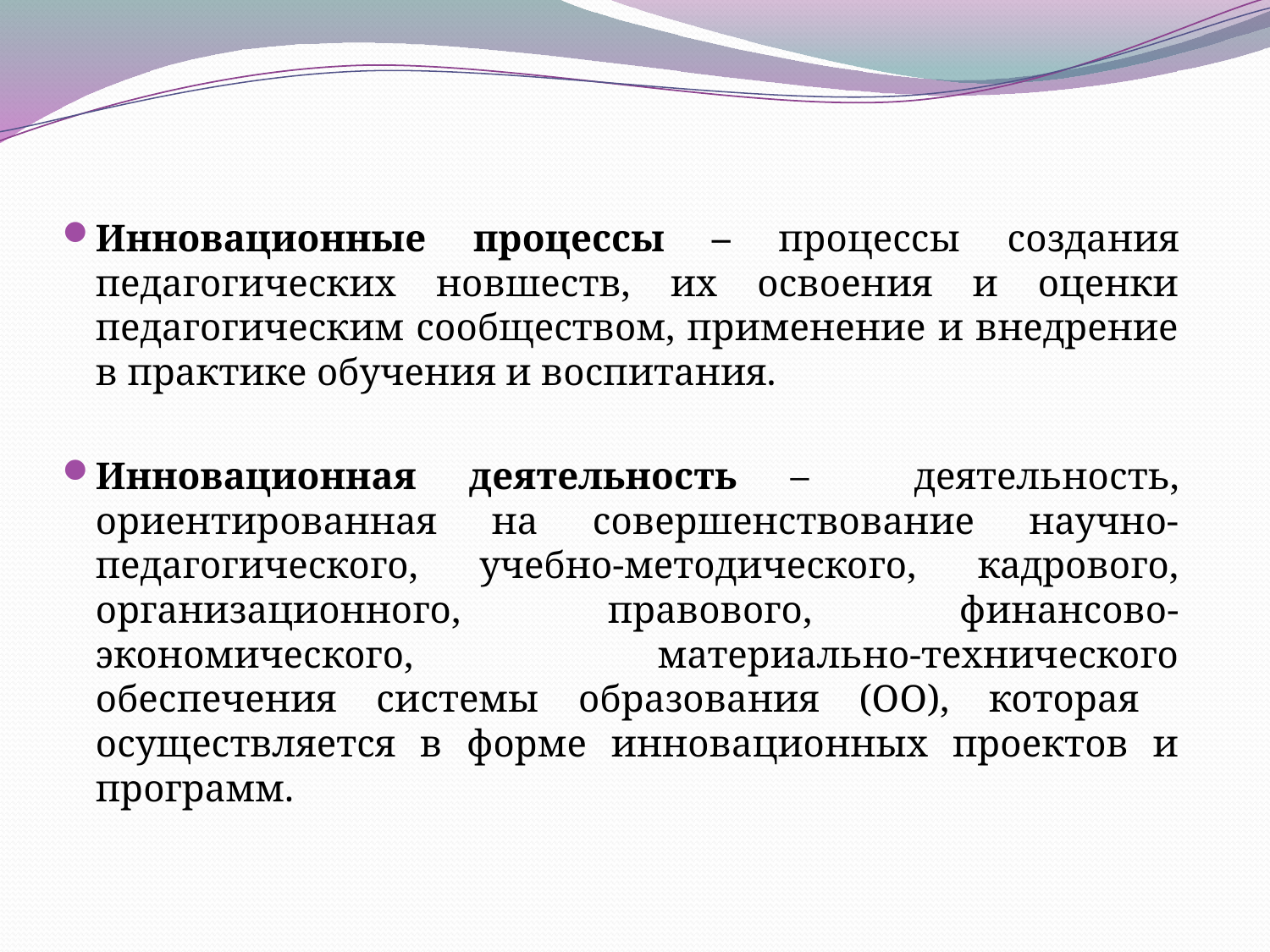

Инновационные процессы – процессы создания педагогических новшеств, их освоения и оценки педагогическим сообществом, применение и внедрение в практике обучения и воспитания.

Инновационная деятельность –  деятельность, ориентированная на совершенствование научно-педагогического, учебно-методического, кадрового, организационного, правового, финансово-экономического, материально-технического обеспечения системы образования (ОО), которая  осуществляется в форме инновационных проектов и программ.